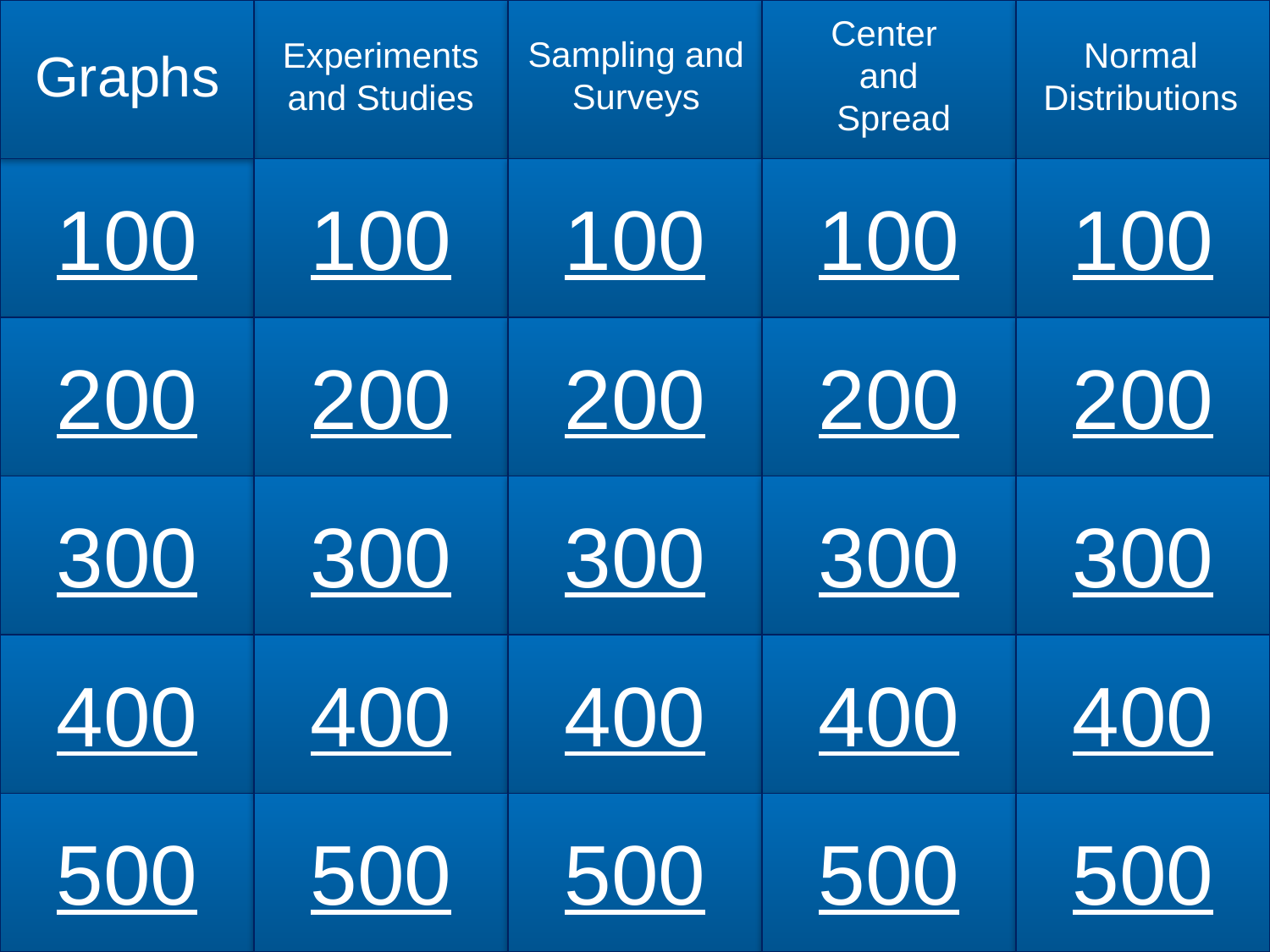

Center
and
 Spread
Sampling and Surveys
Experiments and Studies
Normal Distributions
Graphs
100
100
100
100
100
200
200
200
200
200
300
300
300
300
300
400
400
400
400
400
500
500
500
500
500